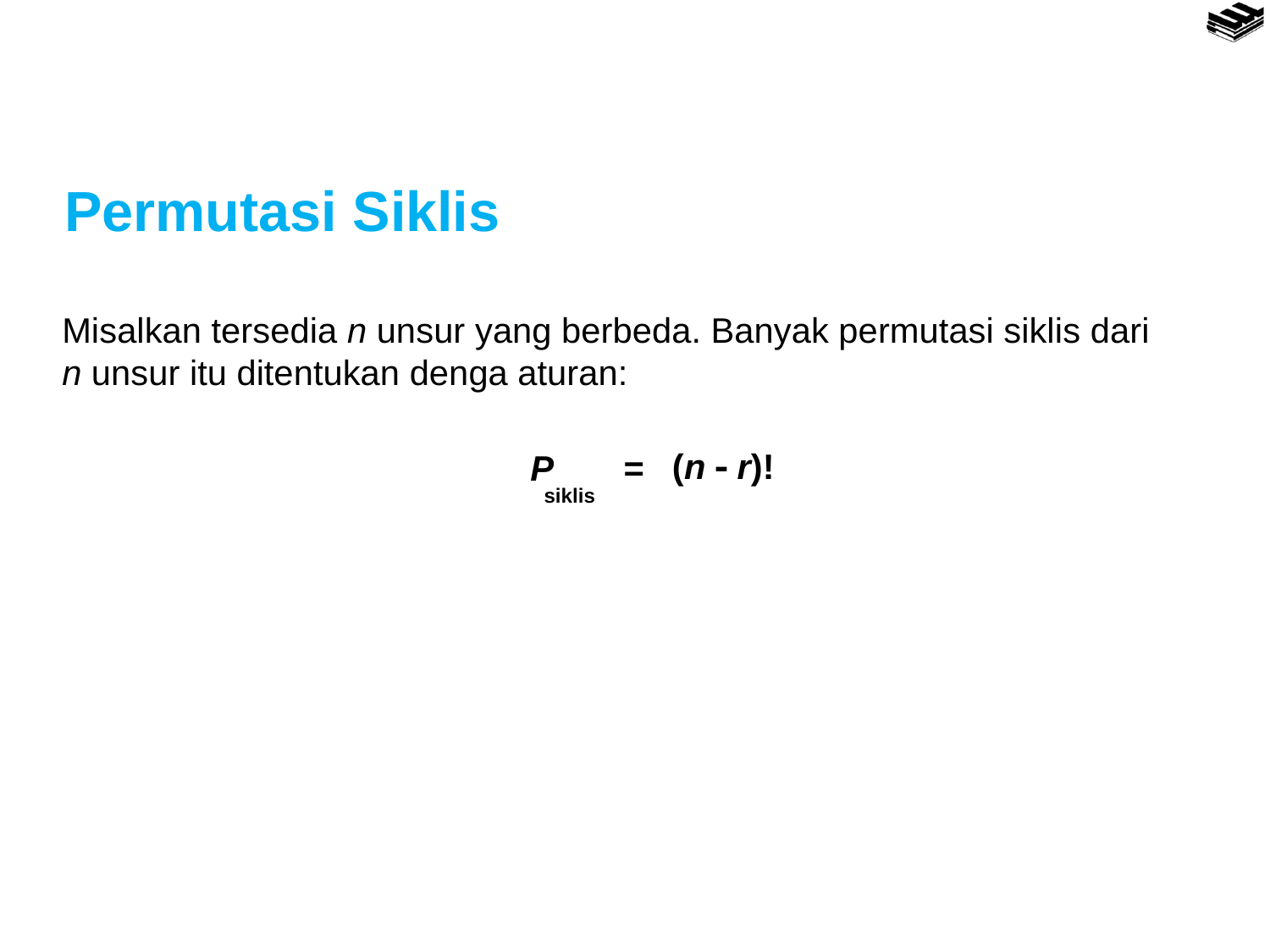

Permutasi Siklis
Misalkan tersedia n unsur yang berbeda. Banyak permutasi siklis dari n unsur itu ditentukan denga aturan:
(n − r)!
P
=
siklis